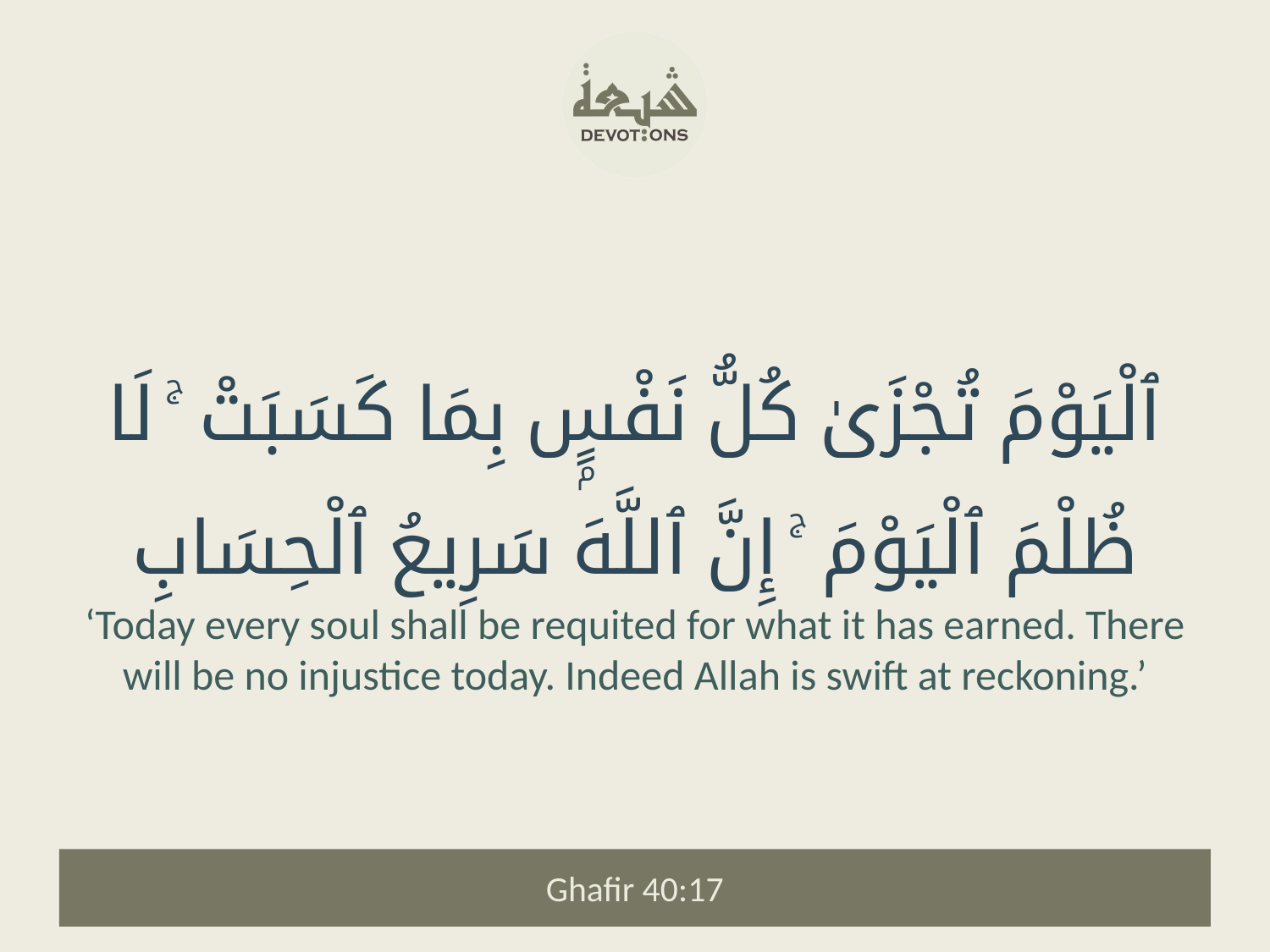

ٱلْيَوْمَ تُجْزَىٰ كُلُّ نَفْسٍۭ بِمَا كَسَبَتْ ۚ لَا ظُلْمَ ٱلْيَوْمَ ۚ إِنَّ ٱللَّهَ سَرِيعُ ٱلْحِسَابِ
‘Today every soul shall be requited for what it has earned. There will be no injustice today. Indeed Allah is swift at reckoning.’
Ghafir 40:17